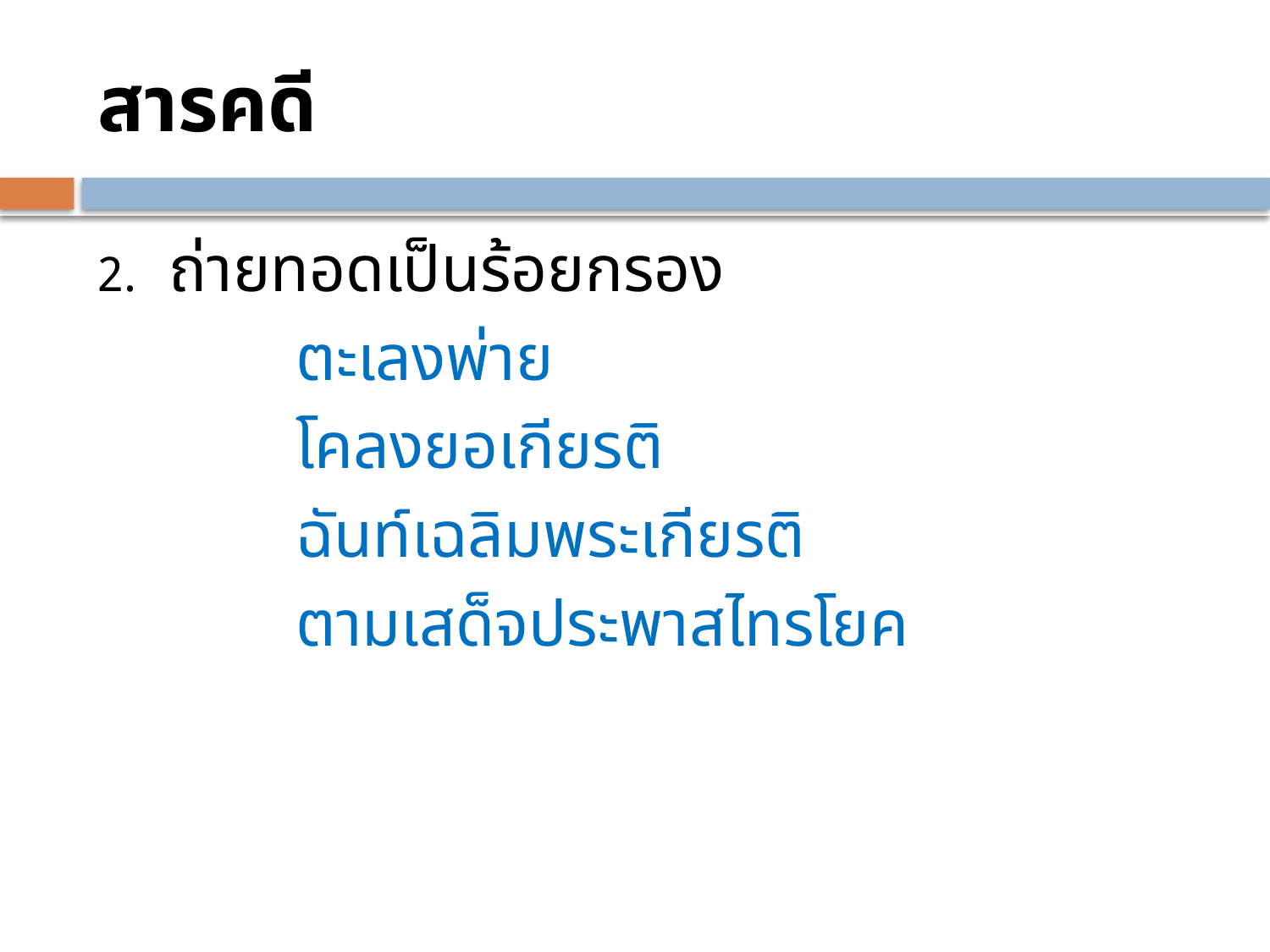

# สารคดี
ถ่ายทอดเป็นร้อยกรอง
		ตะเลงพ่าย
		โคลงยอเกียรติ
		ฉันท์เฉลิมพระเกียรติ
		ตามเสด็จประพาสไทรโยค